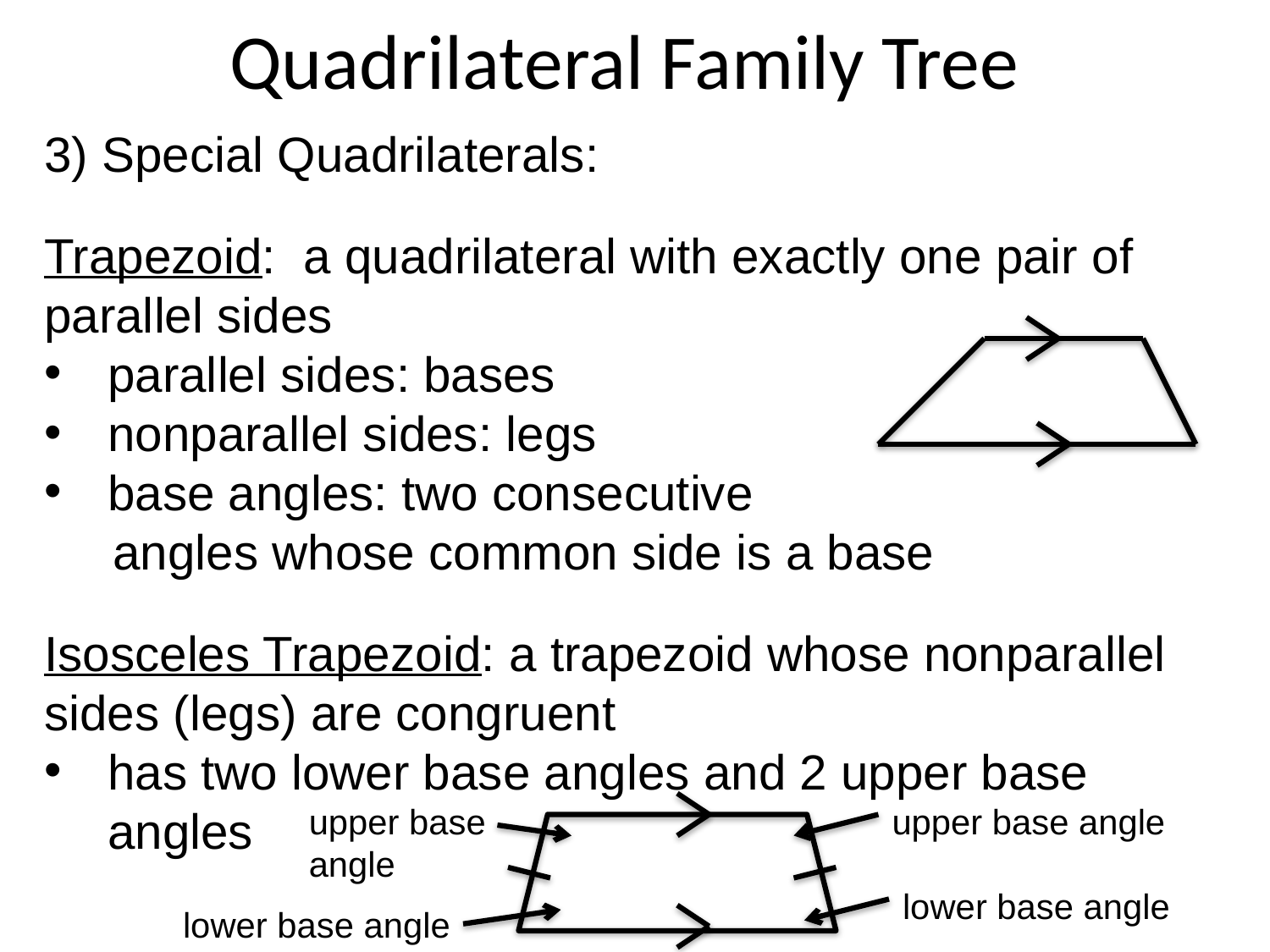

# Quadrilateral Family Tree
3) Special Quadrilaterals:

Trapezoid:  a quadrilateral with exactly one pair of parallel sides
parallel sides: bases
nonparallel sides: legs
base angles: two consecutive
     angles whose common side is a base

Isosceles Trapezoid: a trapezoid whose nonparallel sides (legs) are congruent
has two lower base angles and 2 upper base angles
upper base angle
upper base angle

lower base angle
lower base angle